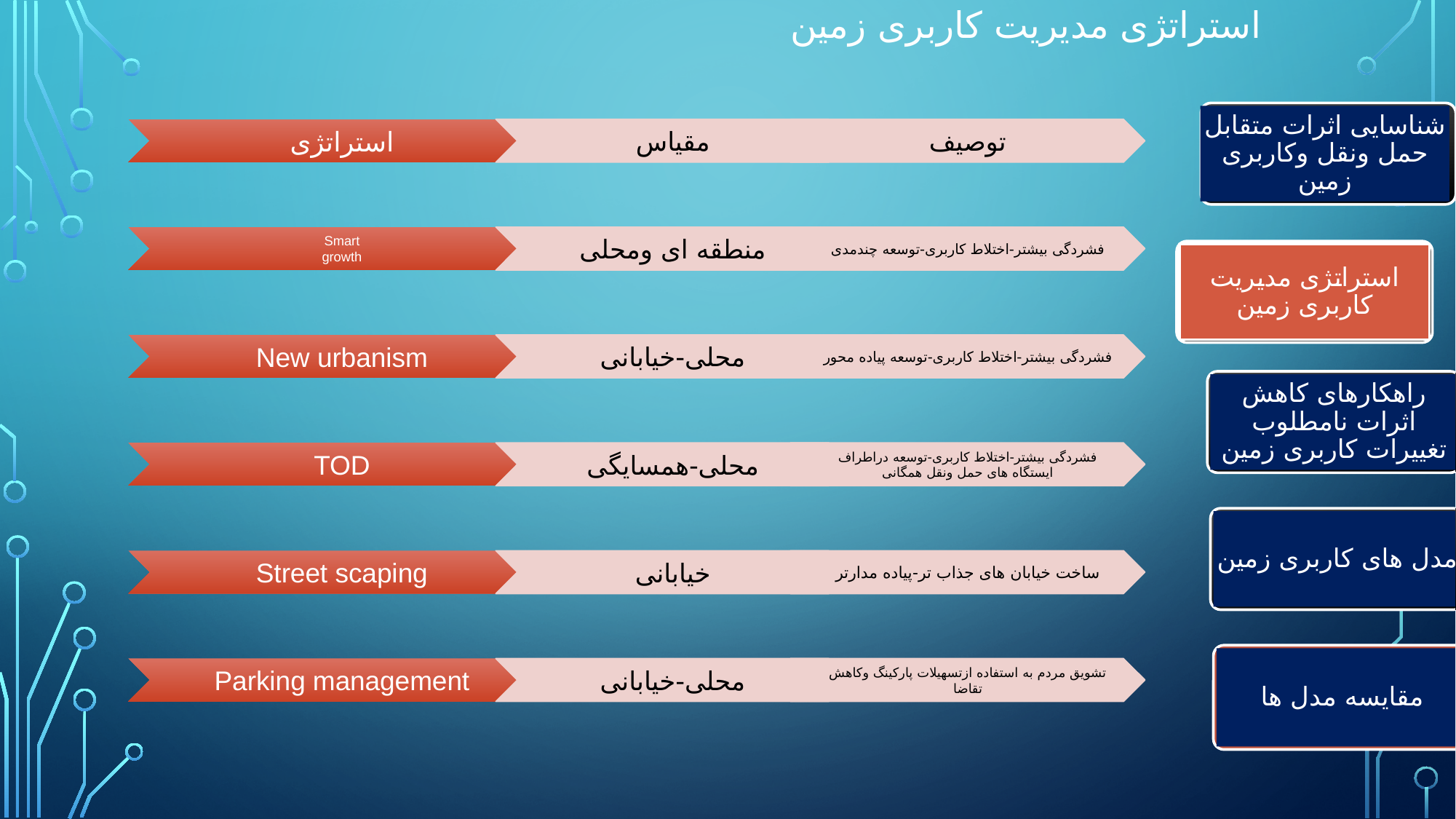

# استراتژی مدیریت کاربری زمین
Smart
growth
منطقه ای ومحلی
New urbanism
محلی-خیابانی
خیابانی
TOD
محلی-همسایگی
Street scaping
ساخت خیابان های جذاب تر-پیاده مدارتر
مقیاس
استراتژی
توصیف
محلی-خیابانی
Parking management

شناسایی اثرات متقابل حمل ونقل وکاربری زمین

استراتژی مدیریت کاربری زمین

راهکارهای کاهش اثرات نامطلوب تغییرات کاربری زمین

مدل های کاربری زمین

مقایسه مدل ها
14